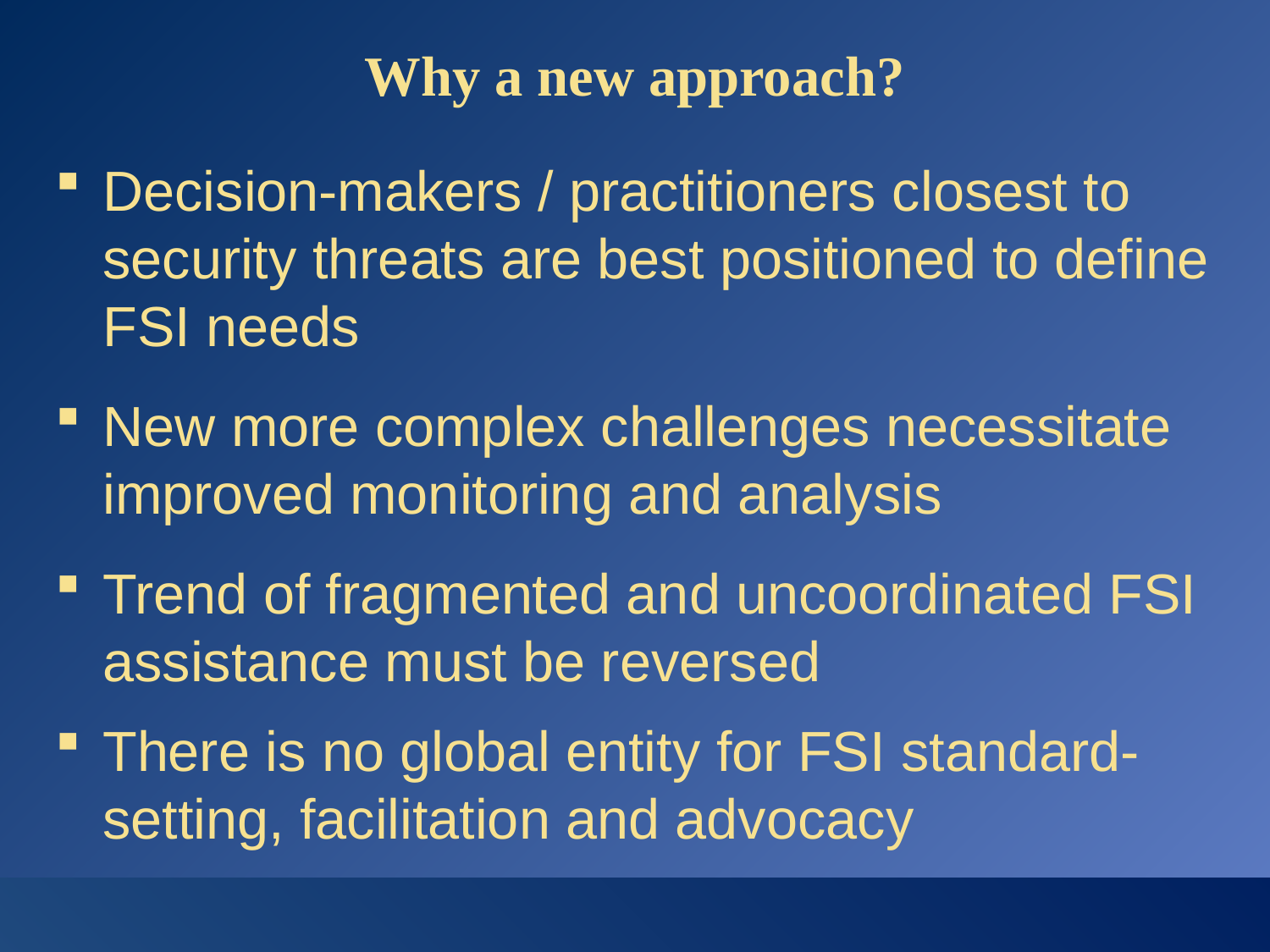

# Why a new approach?
Decision-makers / practitioners closest to security threats are best positioned to define FSI needs
New more complex challenges necessitate improved monitoring and analysis
Trend of fragmented and uncoordinated FSI assistance must be reversed
There is no global entity for FSI standard-setting, facilitation and advocacy